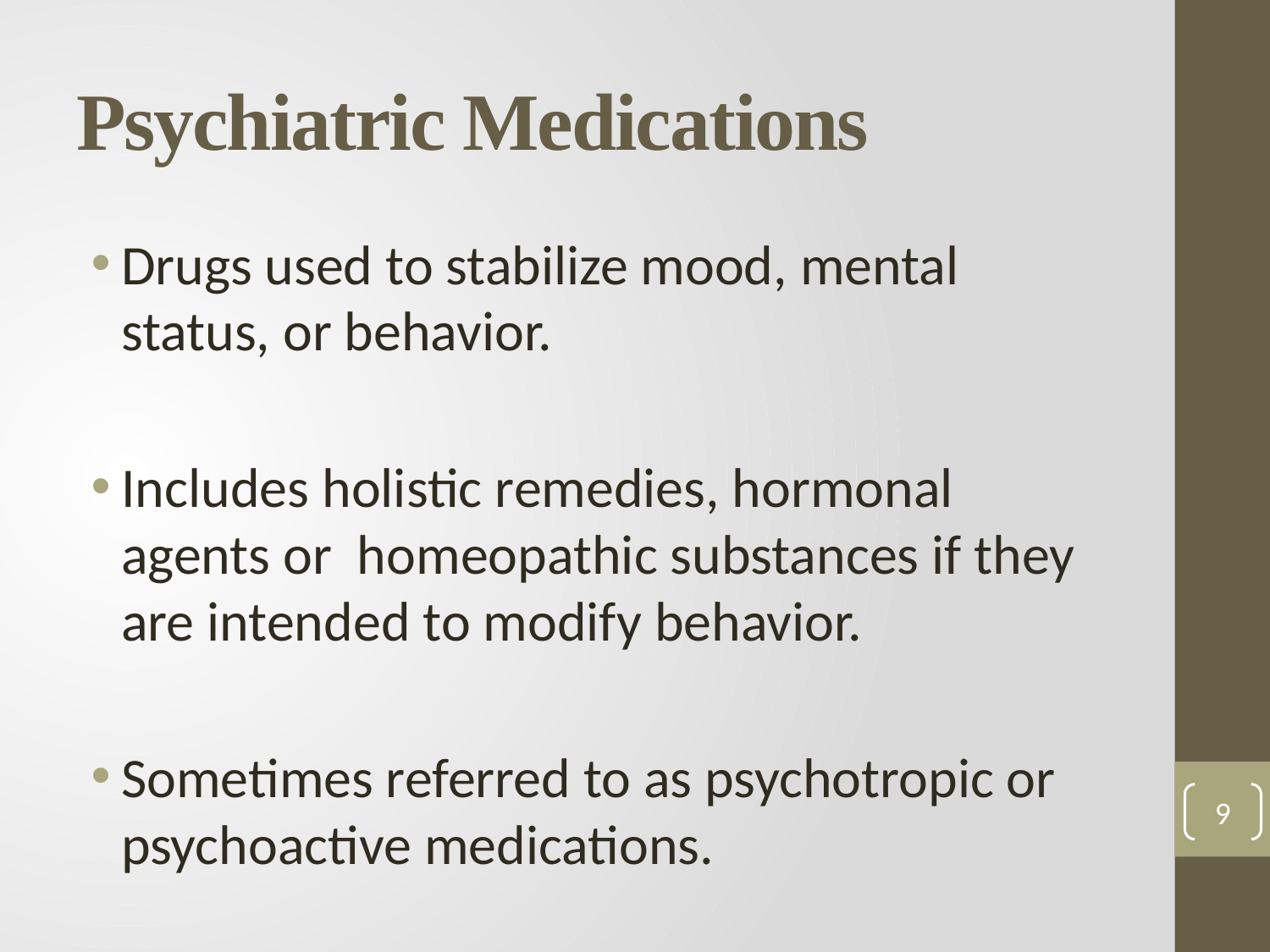

# Psychiatric Medications
Drugs used to stabilize mood, mental status, or behavior.

Includes holistic remedies, hormonal agents or  homeopathic substances if they are intended to modify behavior.

Sometimes referred to as psychotropic or psychoactive medications.

9